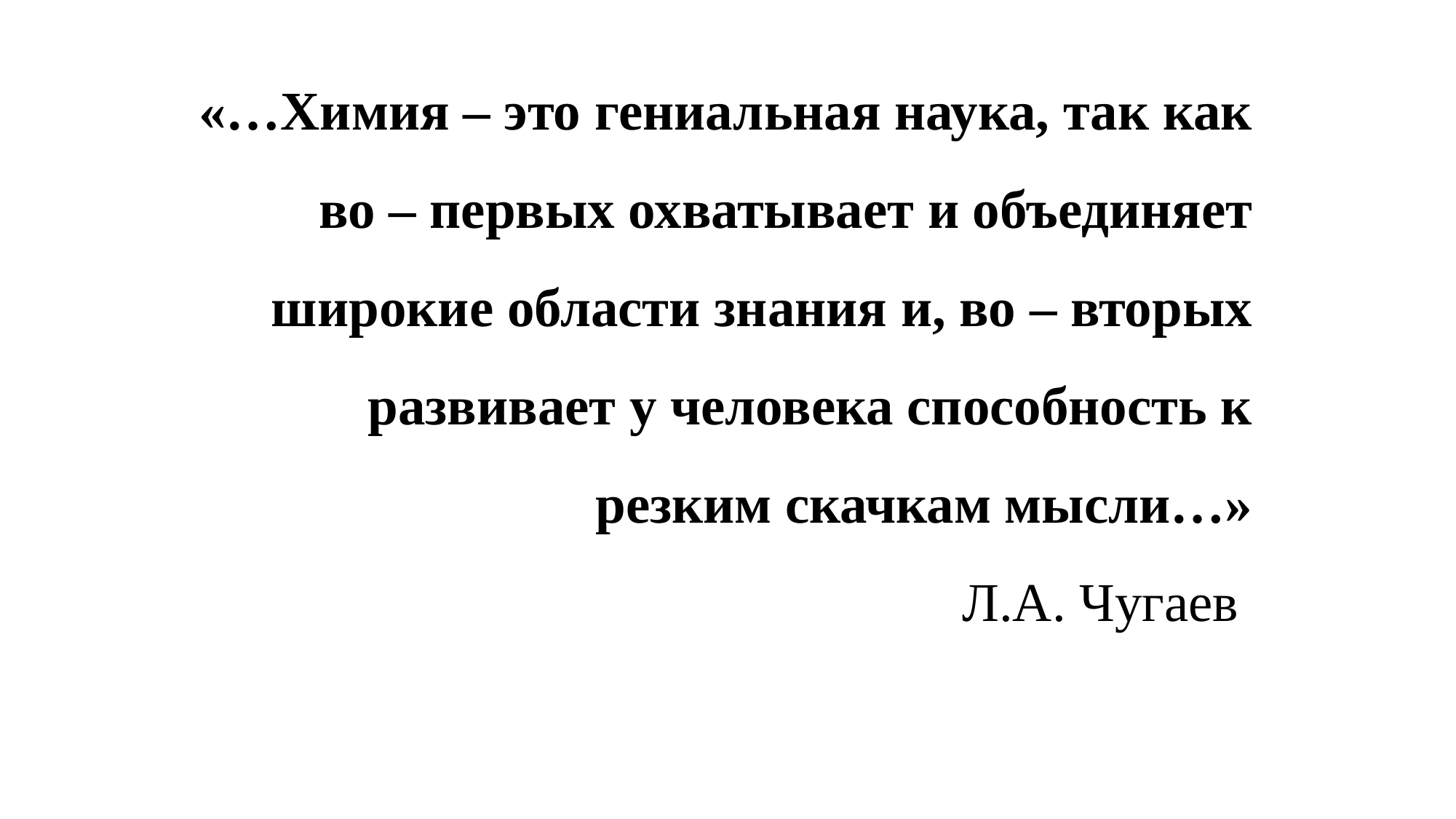

# «…Химия – это гениальная наука, так как во – первых охватывает и объединяет широкие области знания и, во – вторых развивает у человека способность к резким скачкам мысли…» Л.А. Чугаев